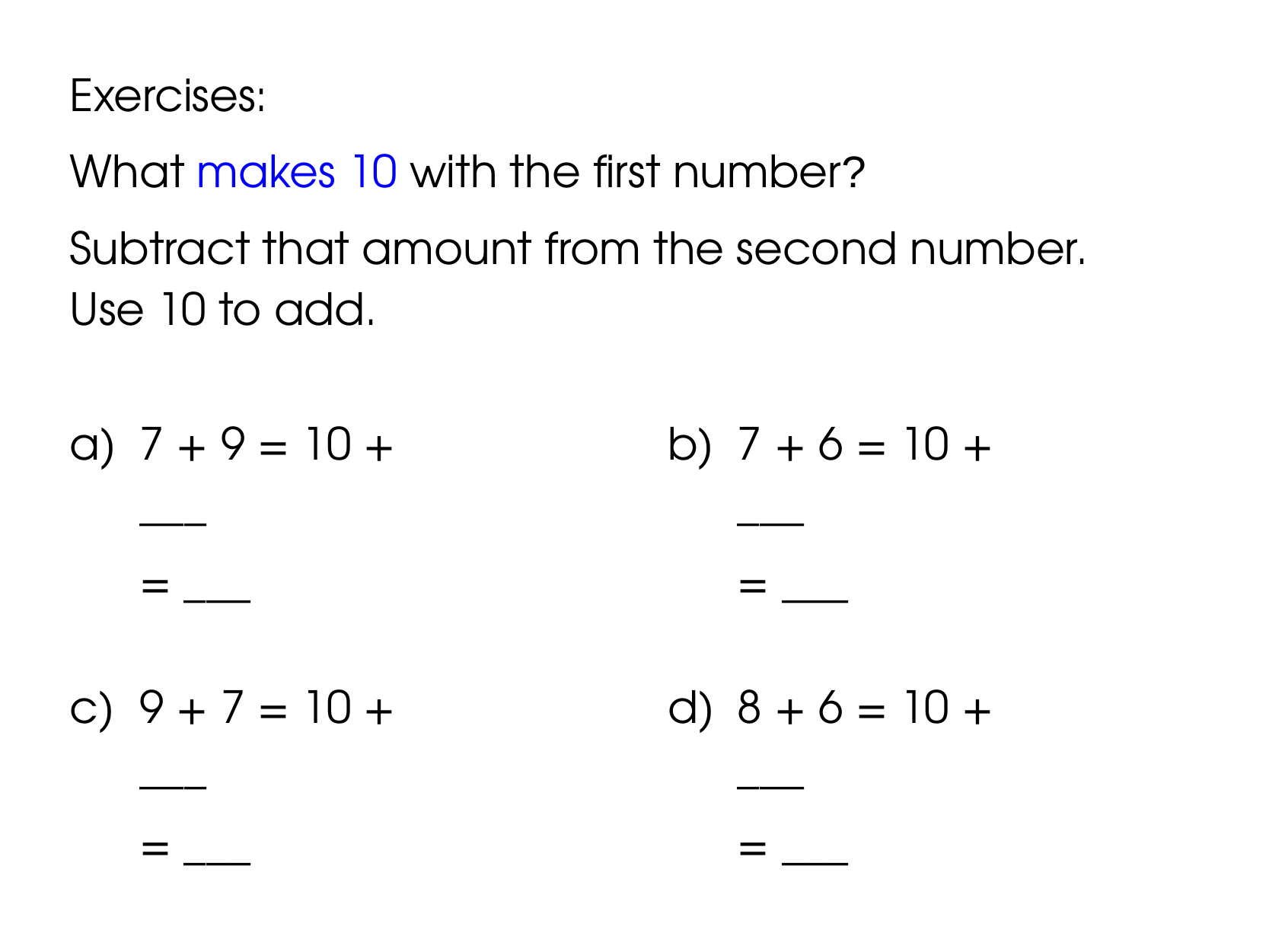

Exercises:
What makes 10 with the first number?
Subtract that amount from the second number.
Use 10 to add.
a)
7 + 9 = 10 + ___
= ___
b)
7 + 6 = 10 + ___
= ___
c)
9 + 7 = 10 + ___
= ___
d)
8 + 6 = 10 + ___
= ___